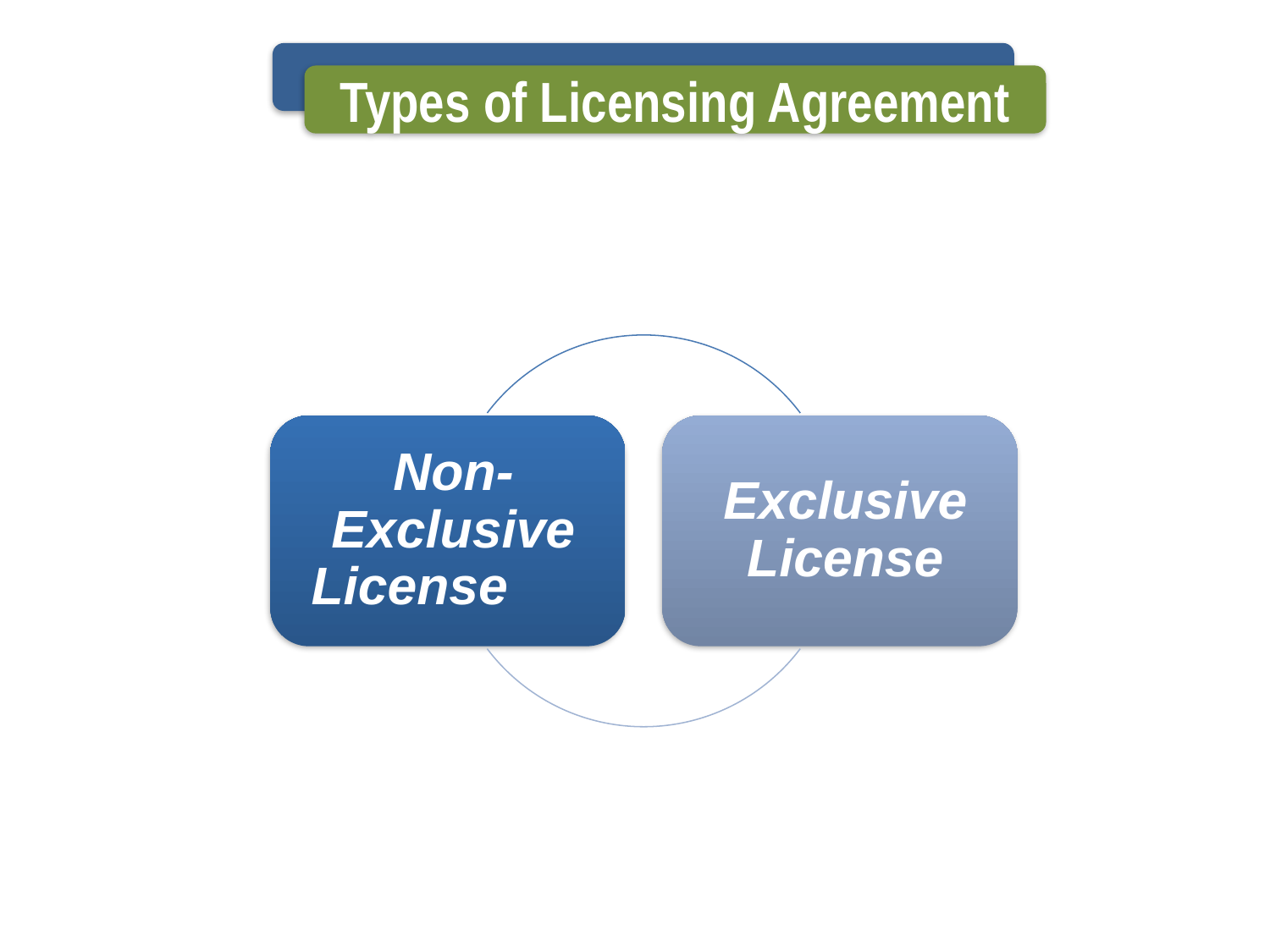

Types of Licensing Agreement
Non-Exclusive License
Exclusive License